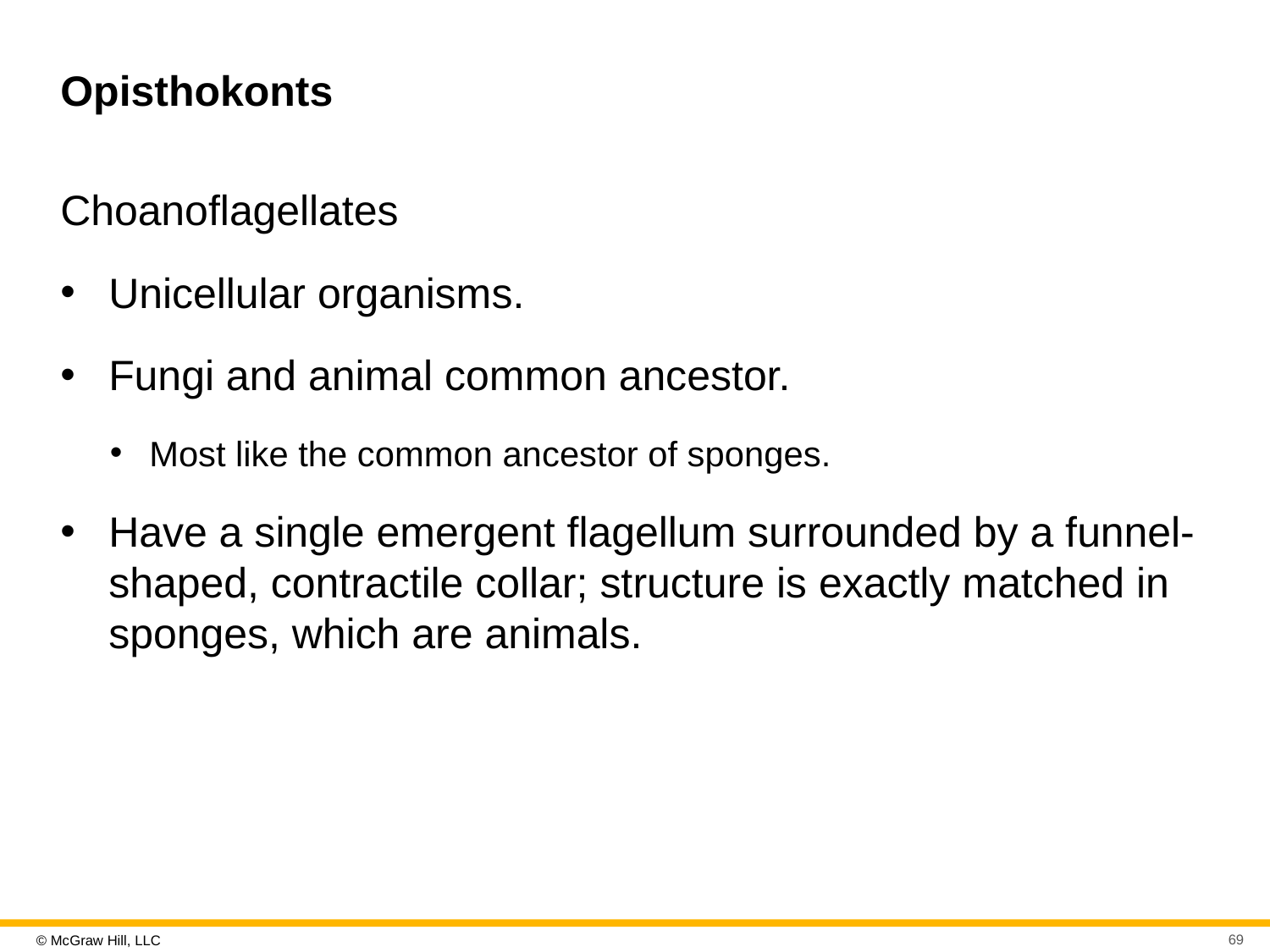

# Opisthokonts
Choanoflagellates
Unicellular organisms.
Fungi and animal common ancestor.
Most like the common ancestor of sponges.
Have a single emergent flagellum surrounded by a funnel-shaped, contractile collar; structure is exactly matched in sponges, which are animals.
69